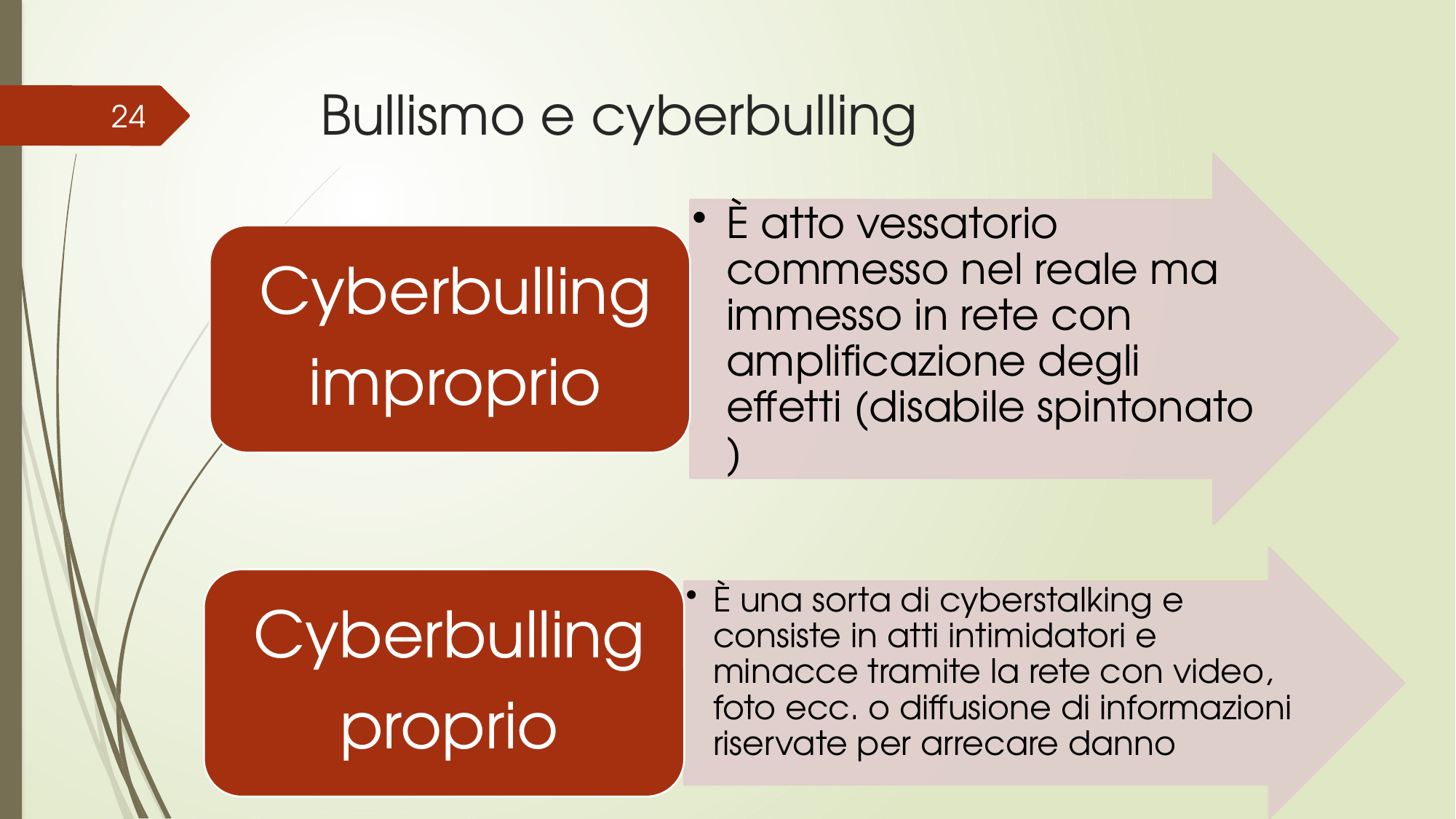

# Bullismo e cyberbulling
24
È atto vessatorio commesso nel reale ma immesso in rete con amplificazione degli effetti (disabile spintonato )
Cyberbulling
improprio
È una sorta di cyberstalking e consiste in atti intimidatori e minacce tramite la rete con video, foto ecc. o diffusione di informazioni riservate per arrecare danno
Cyberbulling
proprio